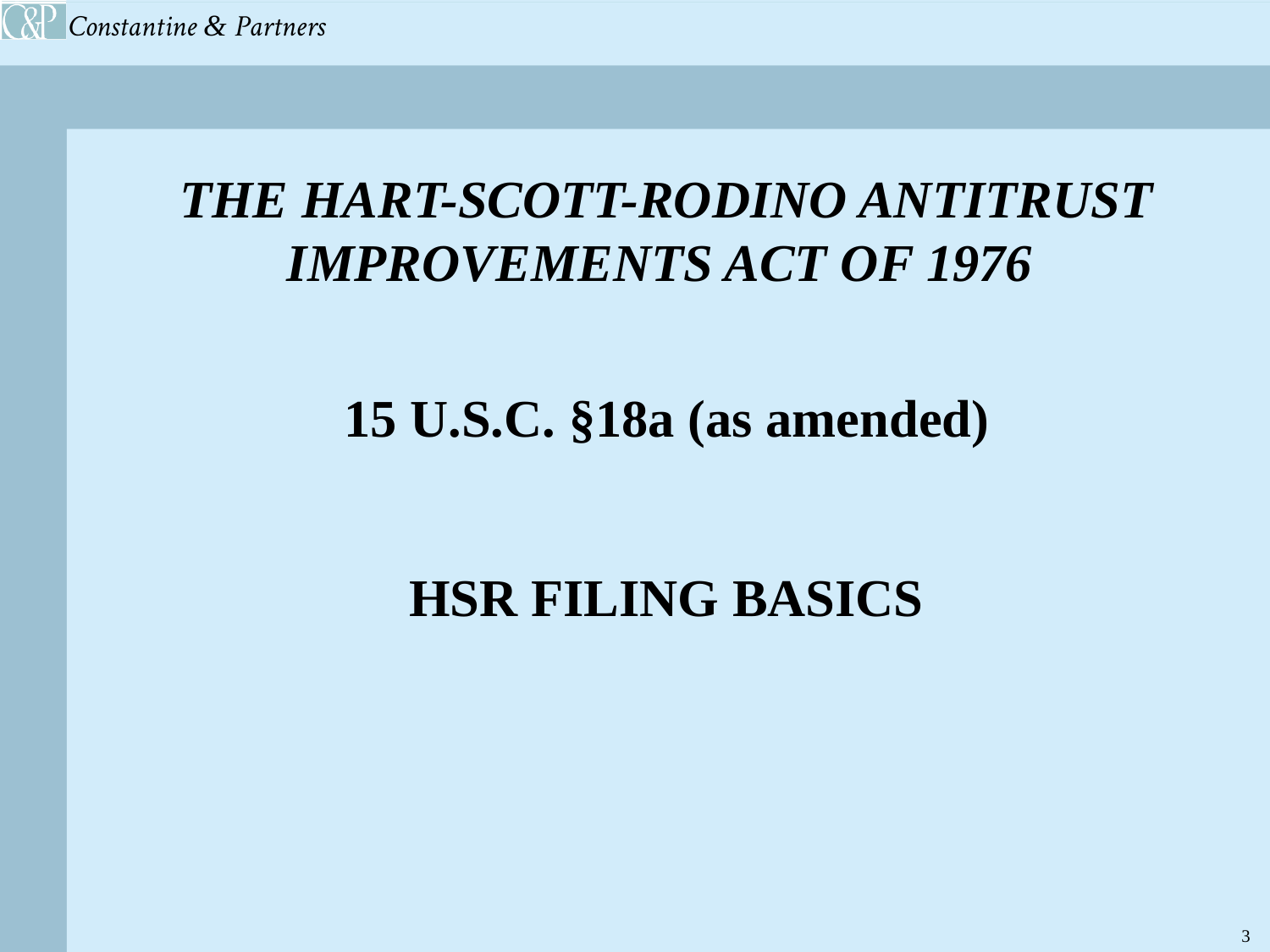

THE HART-SCOTT-RODINO ANTITRUST IMPROVEMENTS ACT OF 1976

15 U.S.C. §18a (as amended)

HSR FILING BASICS